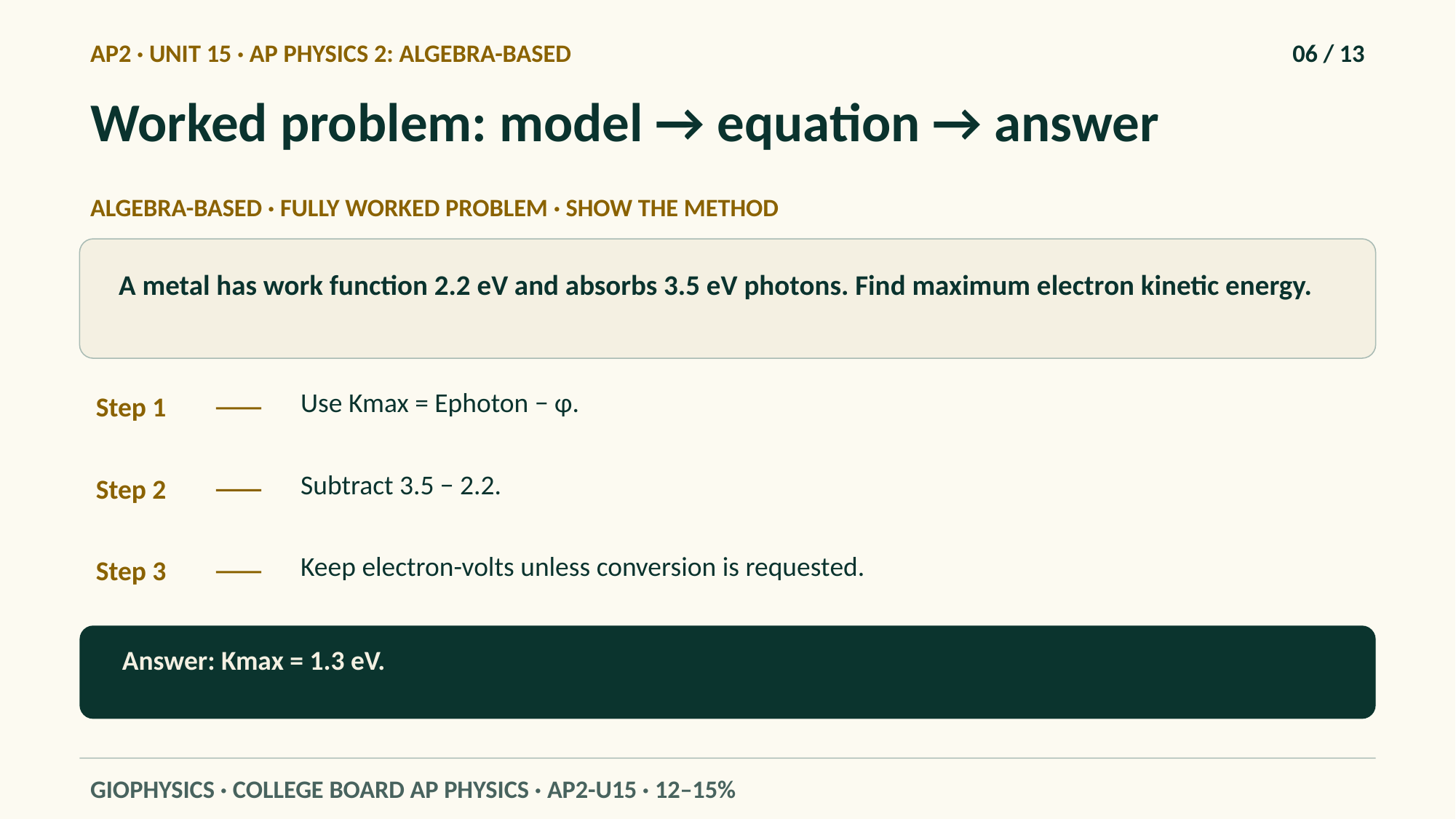

AP2 · UNIT 15 · AP PHYSICS 2: ALGEBRA-BASED
06 / 13
Worked problem: model → equation → answer
ALGEBRA-BASED · FULLY WORKED PROBLEM · SHOW THE METHOD

A metal has work function 2.2 eV and absorbs 3.5 eV photons. Find maximum electron kinetic energy.
Use Kmax = Ephoton − φ.
Step 1

Subtract 3.5 − 2.2.
Step 2

Keep electron-volts unless conversion is requested.
Step 3

Answer: Kmax = 1.3 eV.

GIOPHYSICS · COLLEGE BOARD AP PHYSICS · AP2-U15 · 12–15%